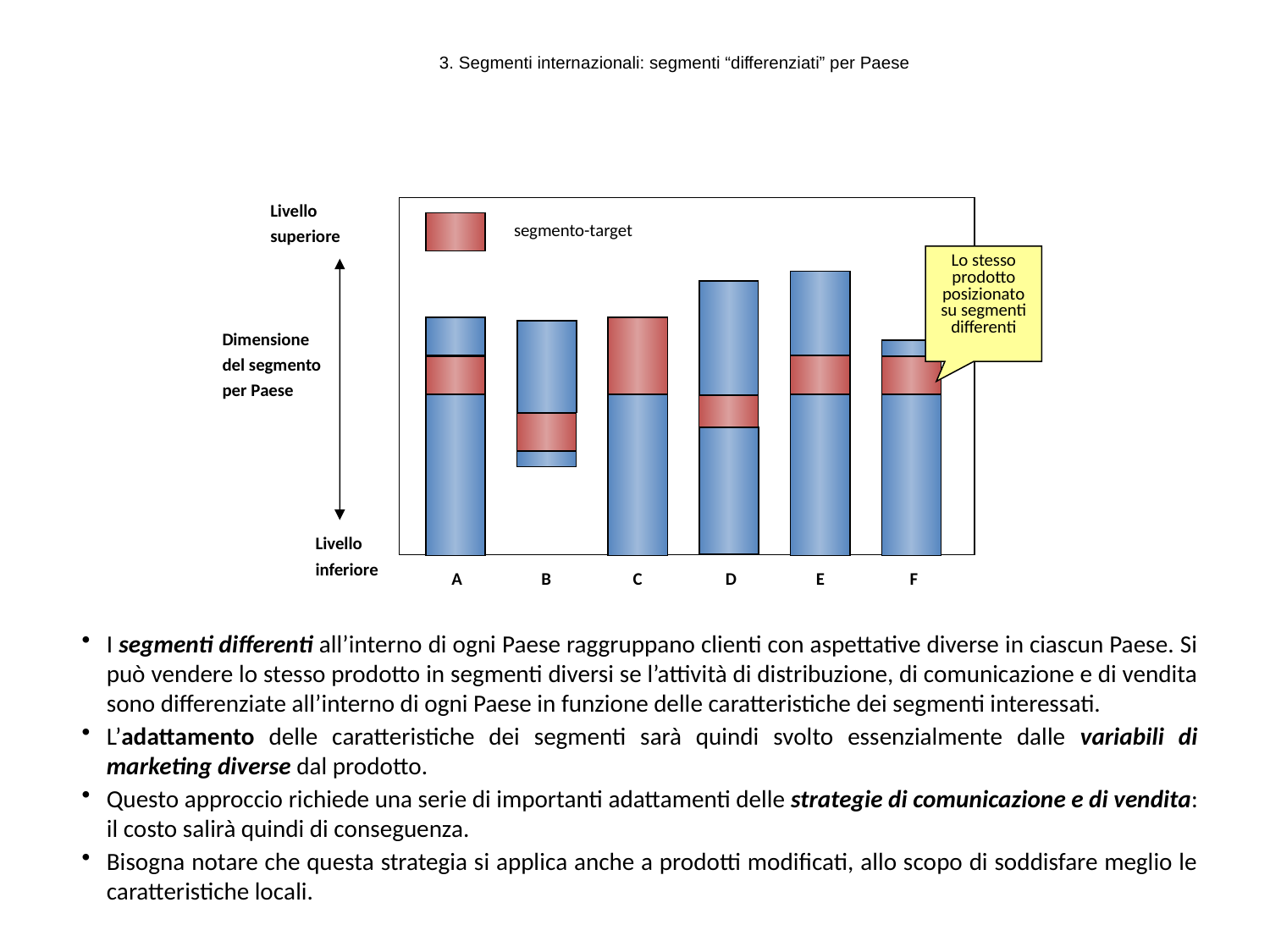

# 3. Segmenti internazionali: segmenti “differenziati” per Paese
Livello
superiore

segmento-target
Lo stesso prodotto posizionato su segmenti differenti

Dimensione
del segmento
per Paese

Livello
inferiore
A
B
C
D
E
F
I segmenti differenti all’interno di ogni Paese raggruppano clienti con aspettative diverse in ciascun Paese. Si può vendere lo stesso prodotto in segmenti diversi se l’attività di distribuzione, di comunicazione e di vendita sono differenziate all’interno di ogni Paese in funzione delle caratteristiche dei segmenti interessati.
L’adattamento delle caratteristiche dei segmenti sarà quindi svolto essenzialmente dalle variabili di marketing diverse dal prodotto.
Questo approccio richiede una serie di importanti adattamenti delle strategie di comunicazione e di vendita: il costo salirà quindi di conseguenza.
Bisogna notare che questa strategia si applica anche a prodotti modificati, allo scopo di soddisfare meglio le caratteristiche locali.